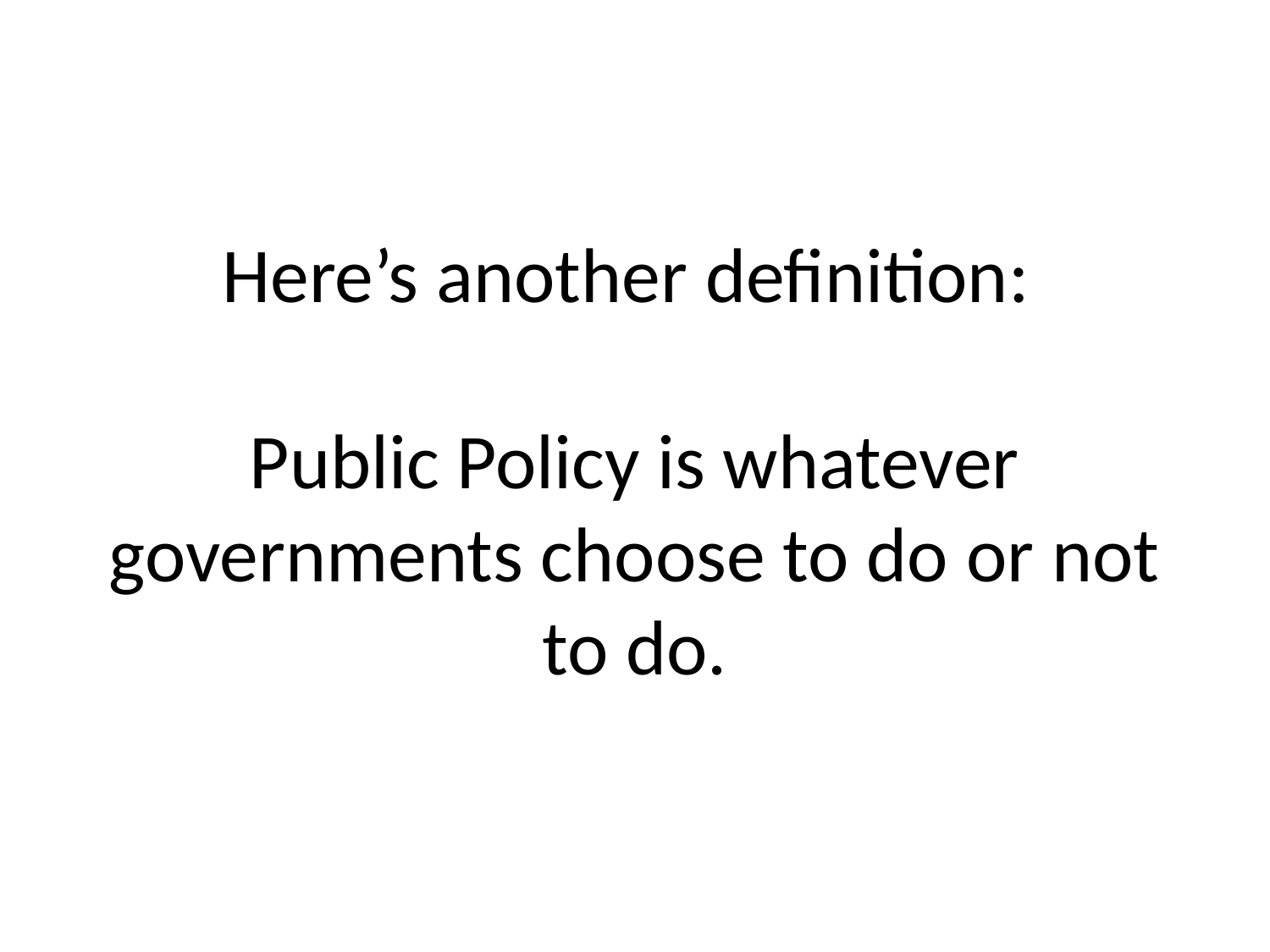

# Here’s another definition: Public Policy is whatever governments choose to do or not to do.